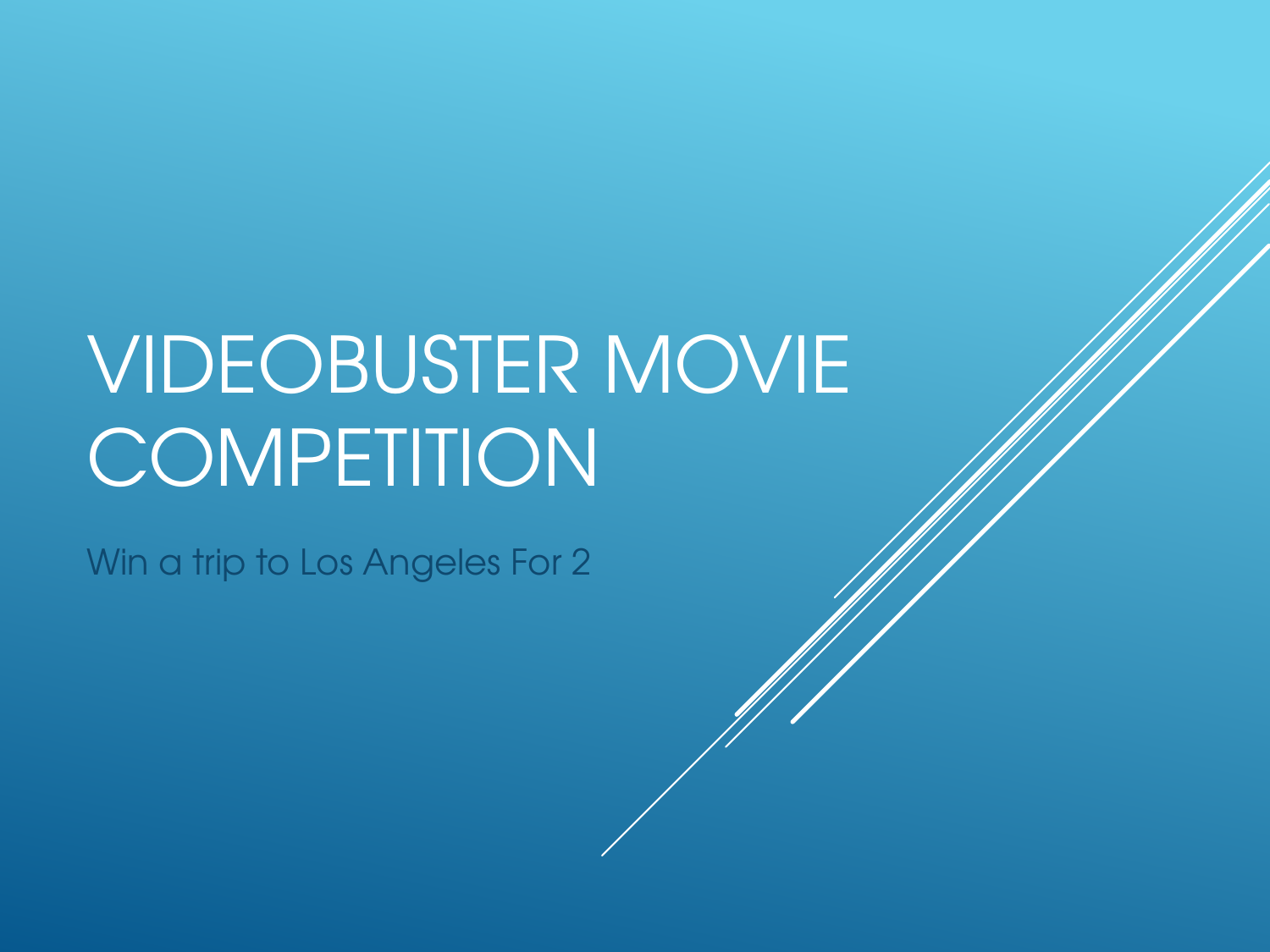

# Videobuster Movie Competition
Win a trip to Los Angeles For 2